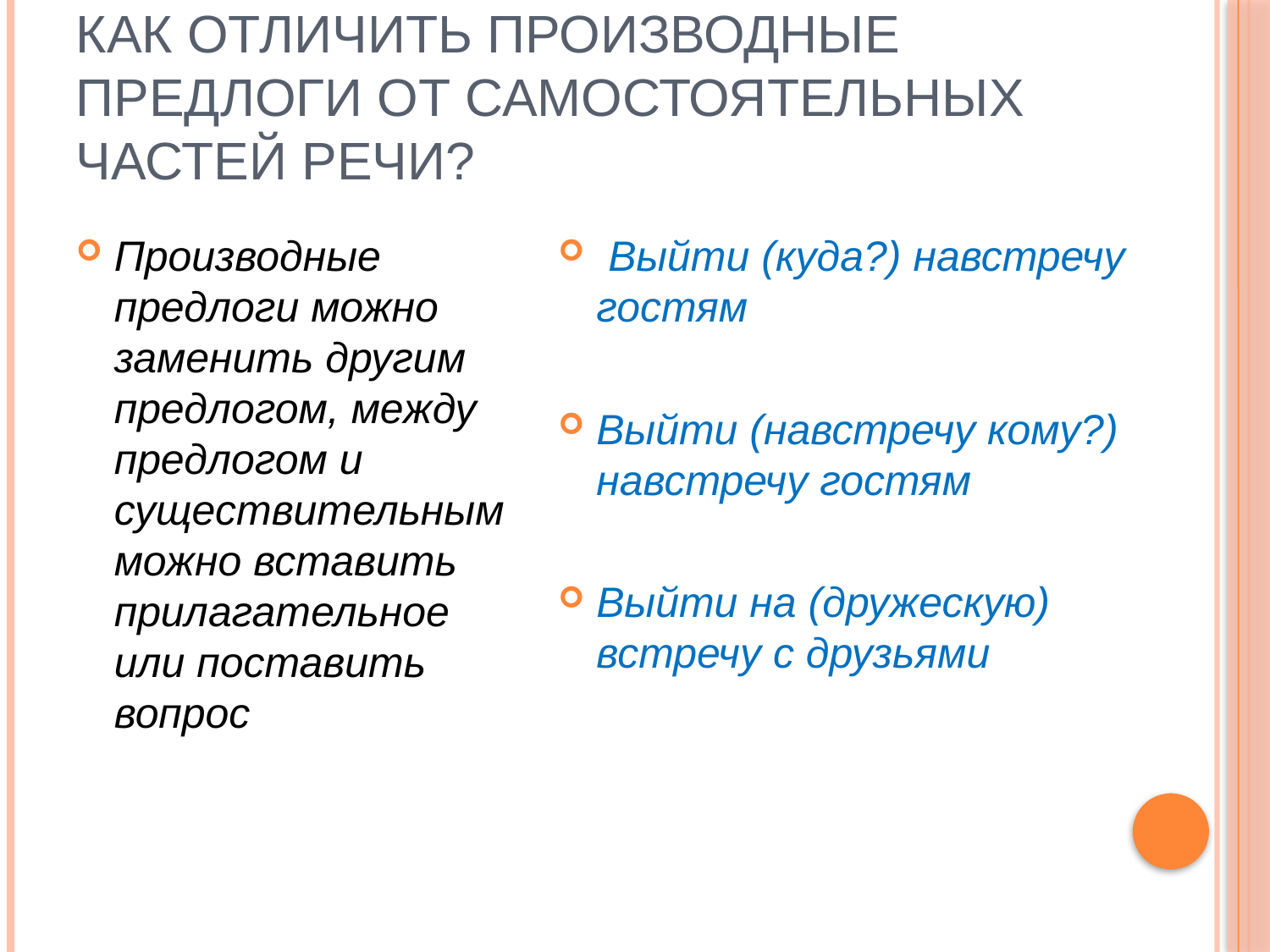

# Как отличить производные предлоги от самостоятельных частей речи?
Производные предлоги можно заменить другим предлогом, между предлогом и существительным можно вставить прилагательное или поставить вопрос
 Выйти (куда?) навстречу гостям

Выйти (навстречу кому?) навстречу гостям

Выйти на (дружескую) встречу с друзьями